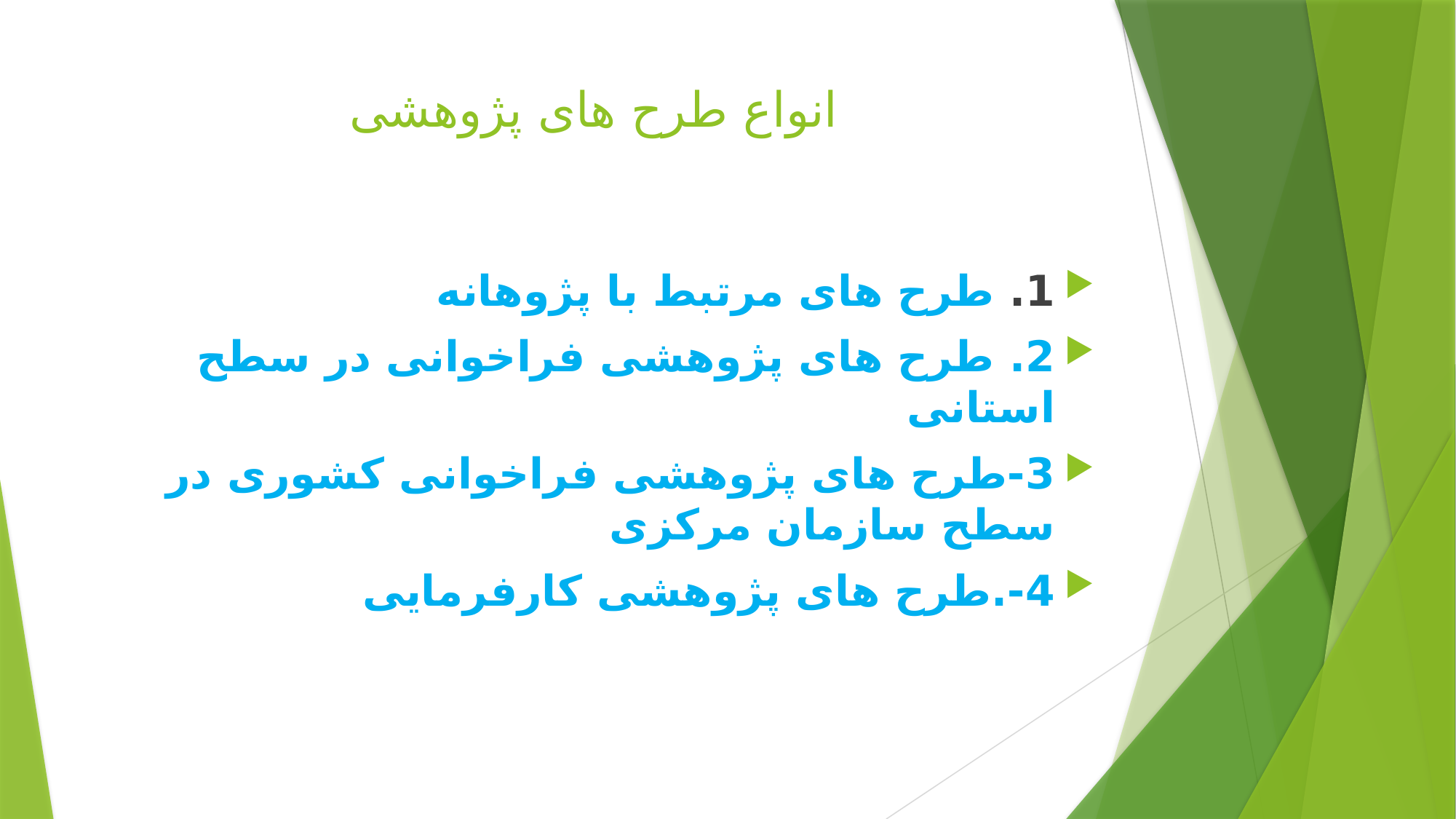

# انواع طرح های پژوهشی
1. طرح های مرتبط با پژوهانه
2. طرح های پژوهشی فراخوانی در سطح استانی
3-طرح های پژوهشی فراخوانی کشوری در سطح سازمان مرکزی
4-.طرح های پژوهشی کارفرمایی